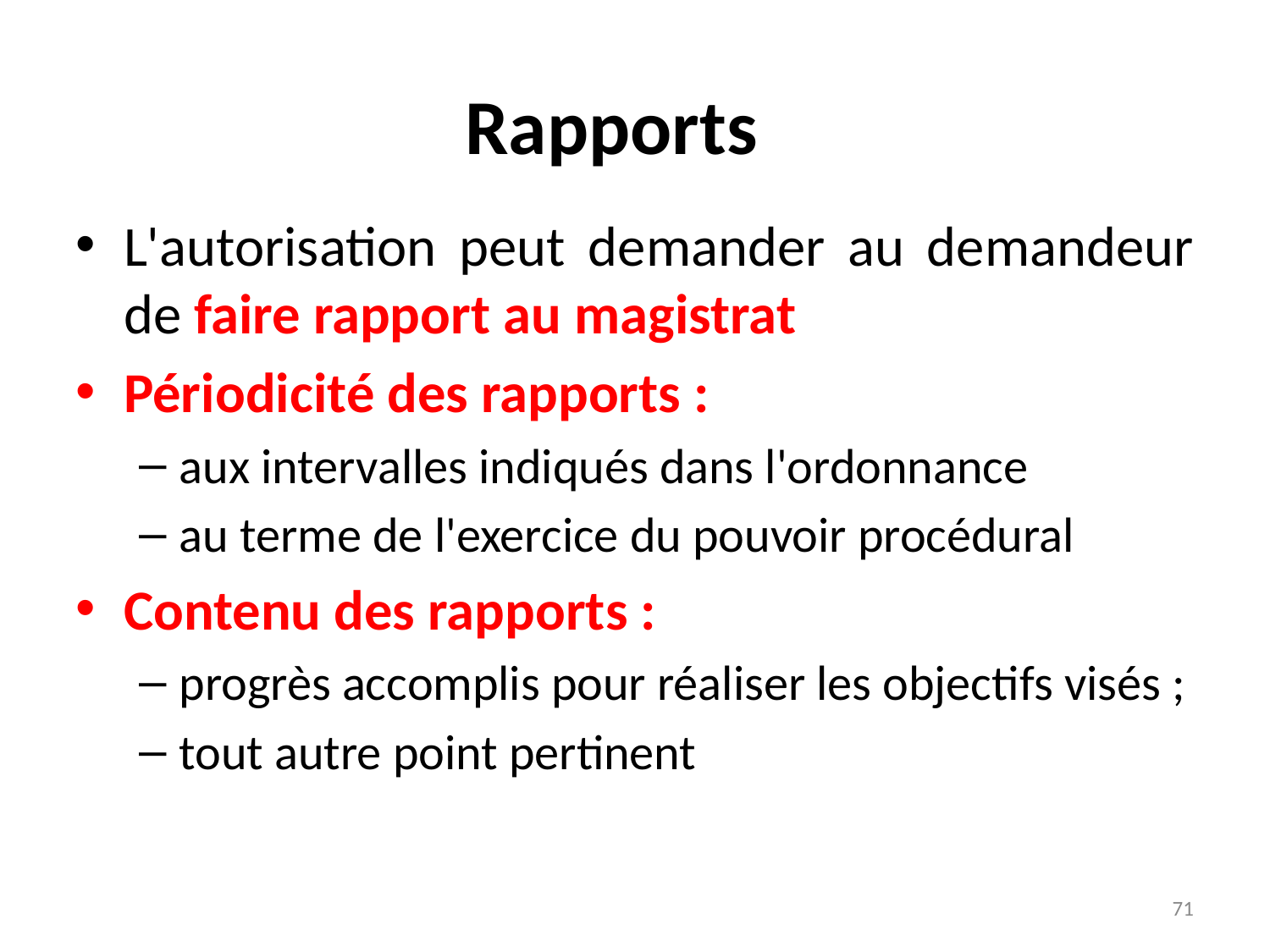

# Rapports

L'autorisation peut demander au demandeur de faire rapport au magistrat
Périodicité des rapports :
aux intervalles indiqués dans l'ordonnance
au terme de l'exercice du pouvoir procédural
Contenu des rapports :
progrès accomplis pour réaliser les objectifs visés ;
tout autre point pertinent

71